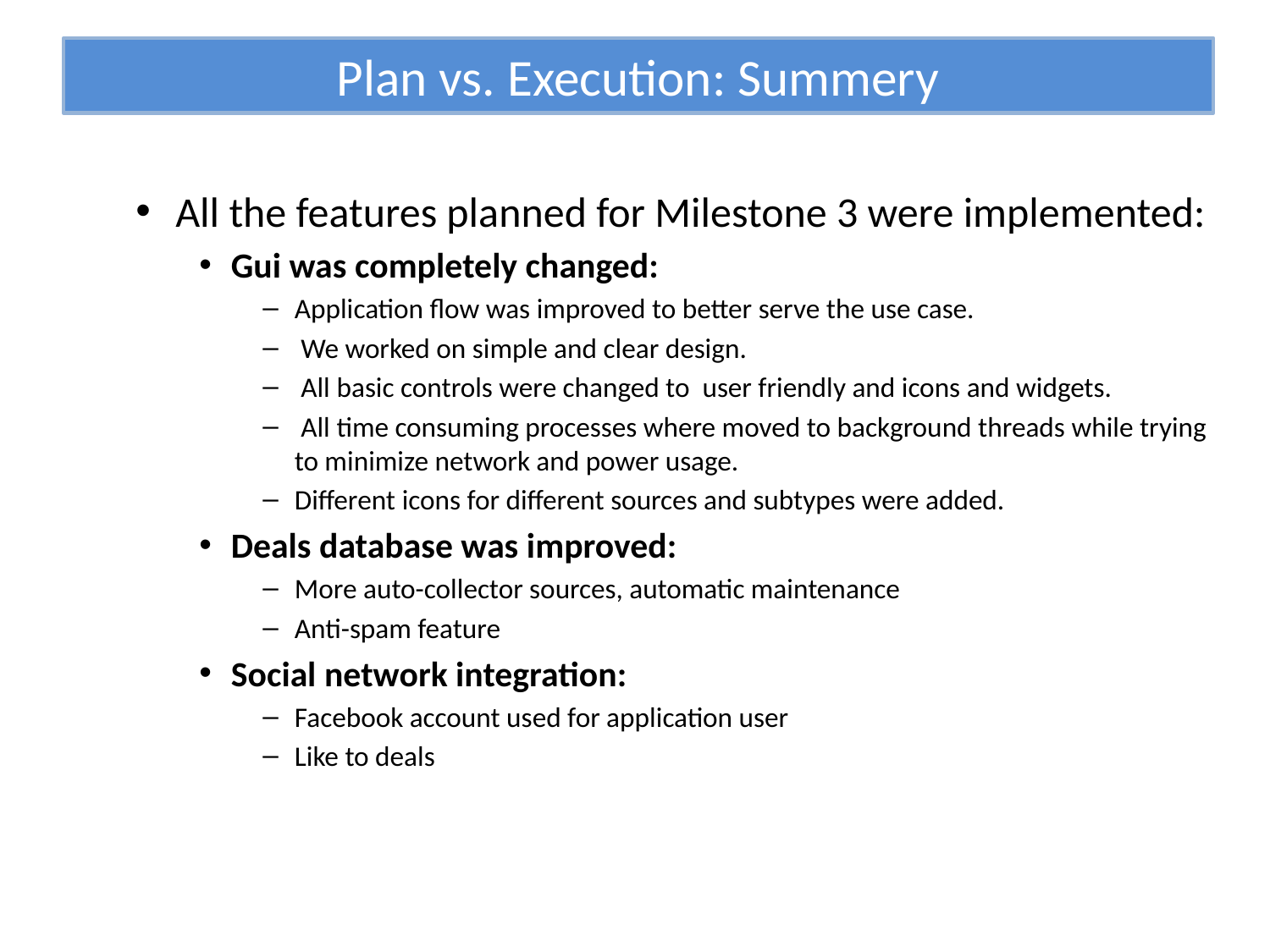

# Plan vs. Execution: Summery
All the features planned for Milestone 3 were implemented:
Gui was completely changed:
Application flow was improved to better serve the use case.
 We worked on simple and clear design.
 All basic controls were changed to  user friendly and icons and widgets.
 All time consuming processes where moved to background threads while trying to minimize network and power usage.
Different icons for different sources and subtypes were added.
Deals database was improved:
More auto-collector sources, automatic maintenance
Anti-spam feature
Social network integration:
Facebook account used for application user
Like to deals